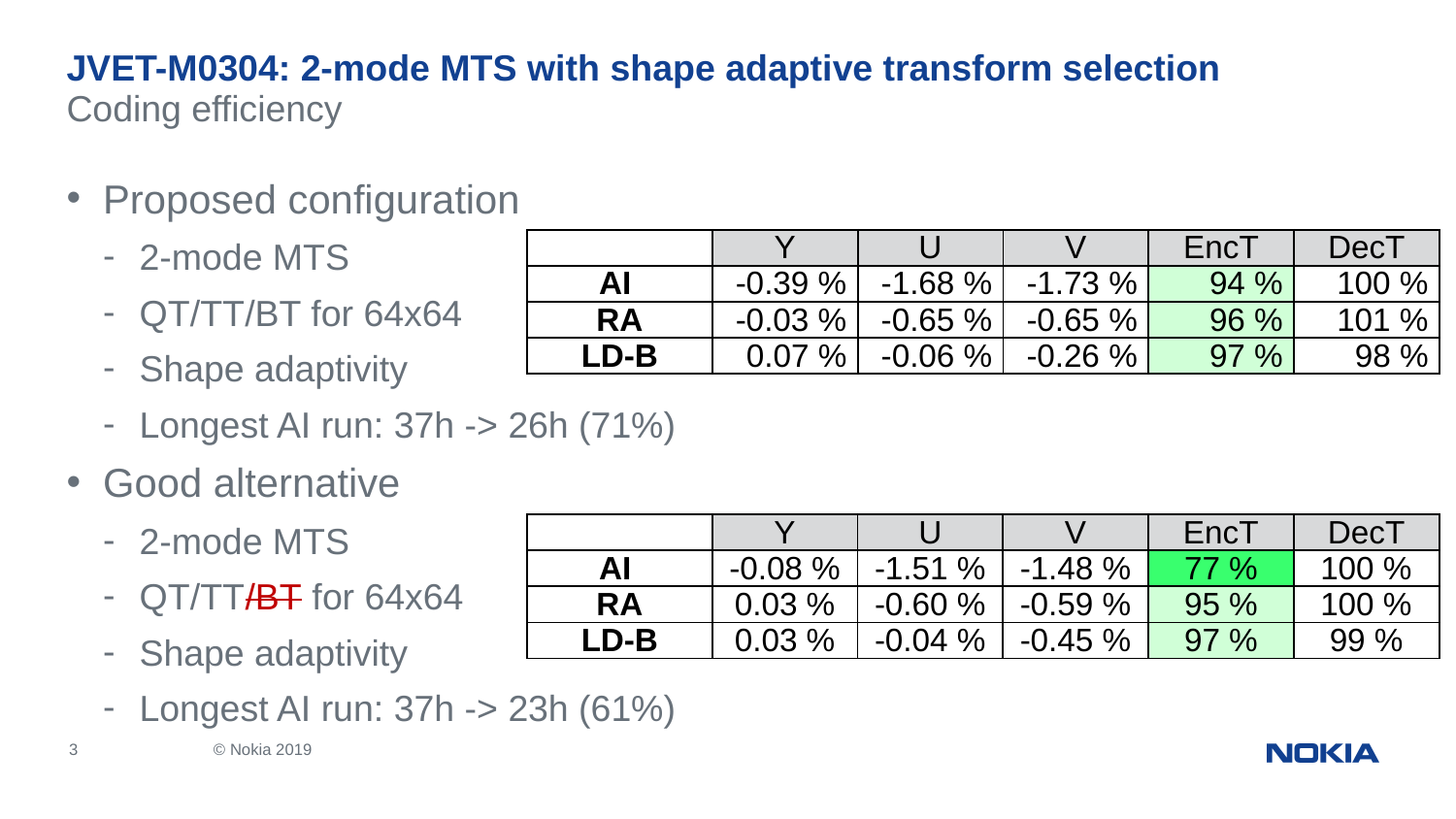

# JVET-M0304: 2-mode MTS with shape adaptive transform selection
Coding efficiency
Proposed configuration
2-mode MTS
QT/TT/BT for 64x64
Shape adaptivity
Longest AI run: 37h -> 26h (71%)
Good alternative
2-mode MTS
QT/TT/BT for 64x64
Shape adaptivity
Longest AI run: 37h -> 23h (61%)

|  | Y | U | V | EncT | DecT |
| --- | --- | --- | --- | --- | --- |
| AI | -0.39 % | -1.68 % | -1.73 % | 94 % | 100 % |
| RA | -0.03 % | -0.65 % | -0.65 % | 96 % | 101 % |
| LD-B | 0.07 % | -0.06 % | -0.26 % | 97 % | 98 % |
|  | Y | U | V | EncT | DecT |
| --- | --- | --- | --- | --- | --- |
| AI | -0.08 % | -1.51 % | -1.48 % | 77 % | 100 % |
| RA | 0.03 % | -0.60 % | -0.59 % | 95 % | 100 % |
| LD-B | 0.03 % | -0.04 % | -0.45 % | 97 % | 99 % |